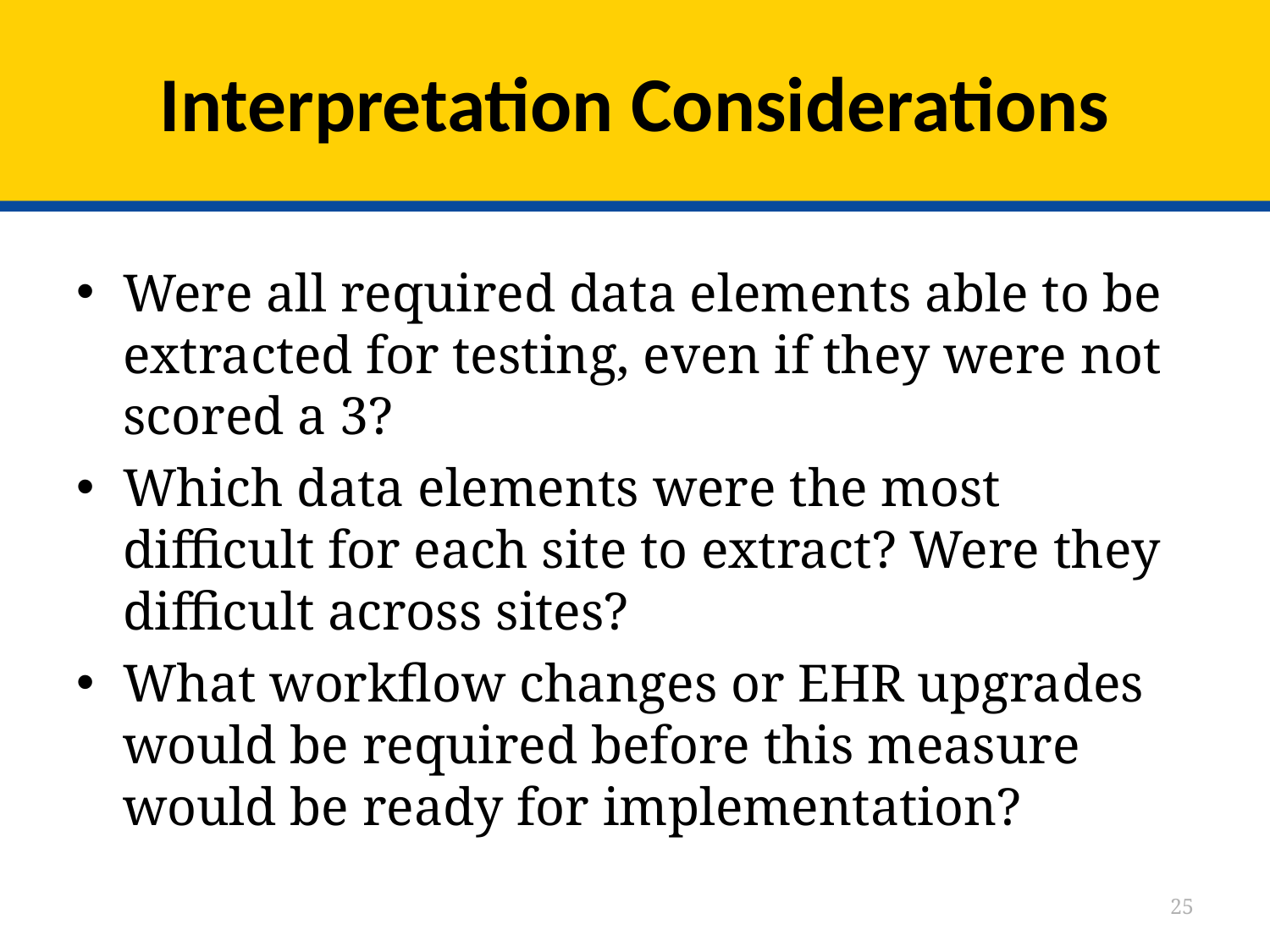

# Interpretation Considerations
Were all required data elements able to be extracted for testing, even if they were not scored a 3?
Which data elements were the most difficult for each site to extract? Were they difficult across sites?
What workflow changes or EHR upgrades would be required before this measure would be ready for implementation?
25